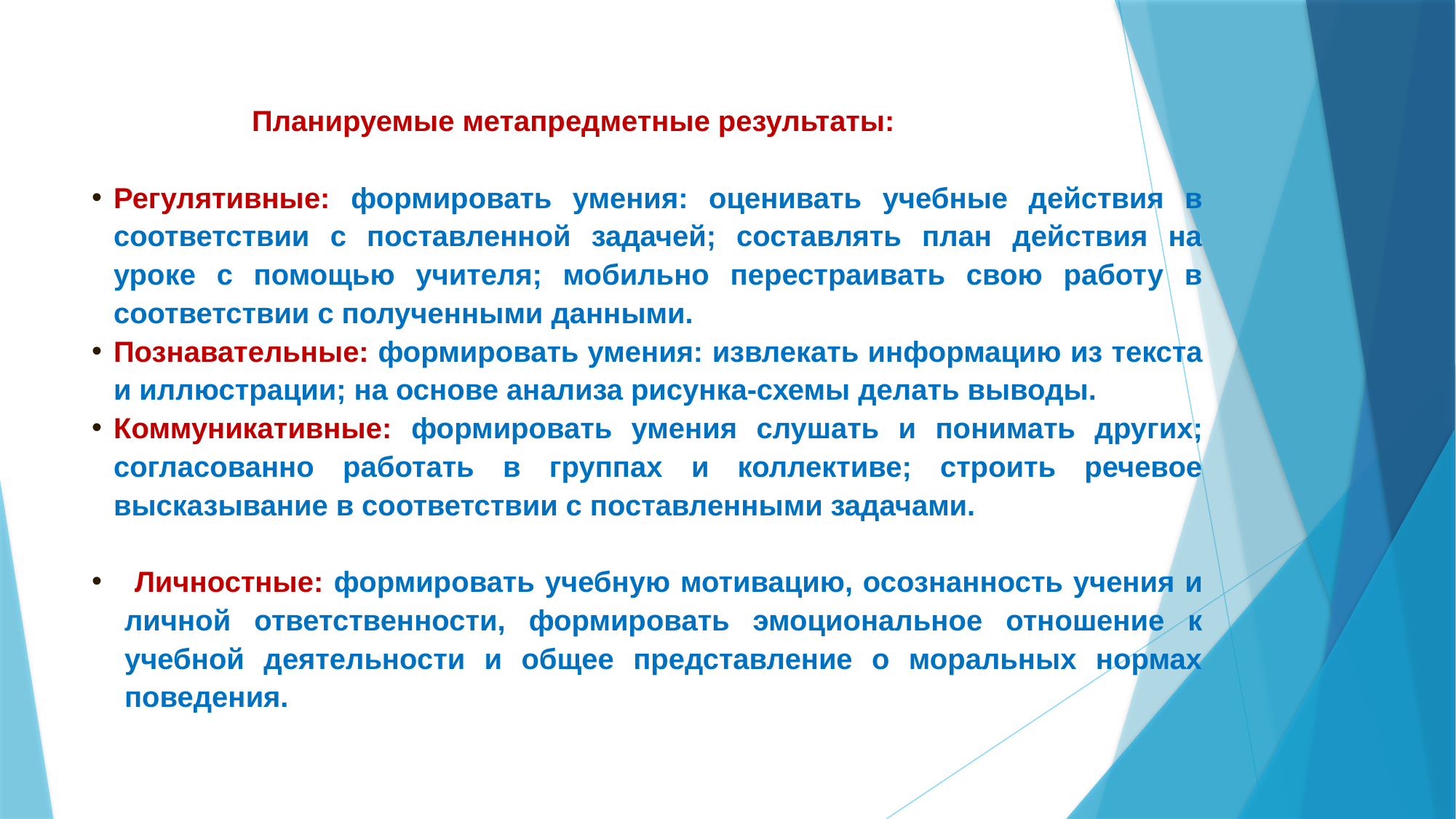

Планируемые метапредметные результаты:

Регулятивные: формировать умения: оценивать учебные действия в соответствии с поставленной задачей; составлять план действия на уроке с помощью учителя; мобильно перестраивать свою работу в соответствии с полученными данными.
Познавательные: формировать умения: извлекать информацию из текста и иллюстрации; на основе анализа рисунка-схемы делать выводы.
Коммуникативные: формировать умения слушать и понимать других; согласованно работать в группах и коллективе; строить речевое высказывание в соответствии с поставленными задачами.

 Личностные: формировать учебную мотивацию, осознанность учения и личной ответственности, формировать эмоциональное отношение к учебной деятельности и общее представление о моральных нормах поведения.